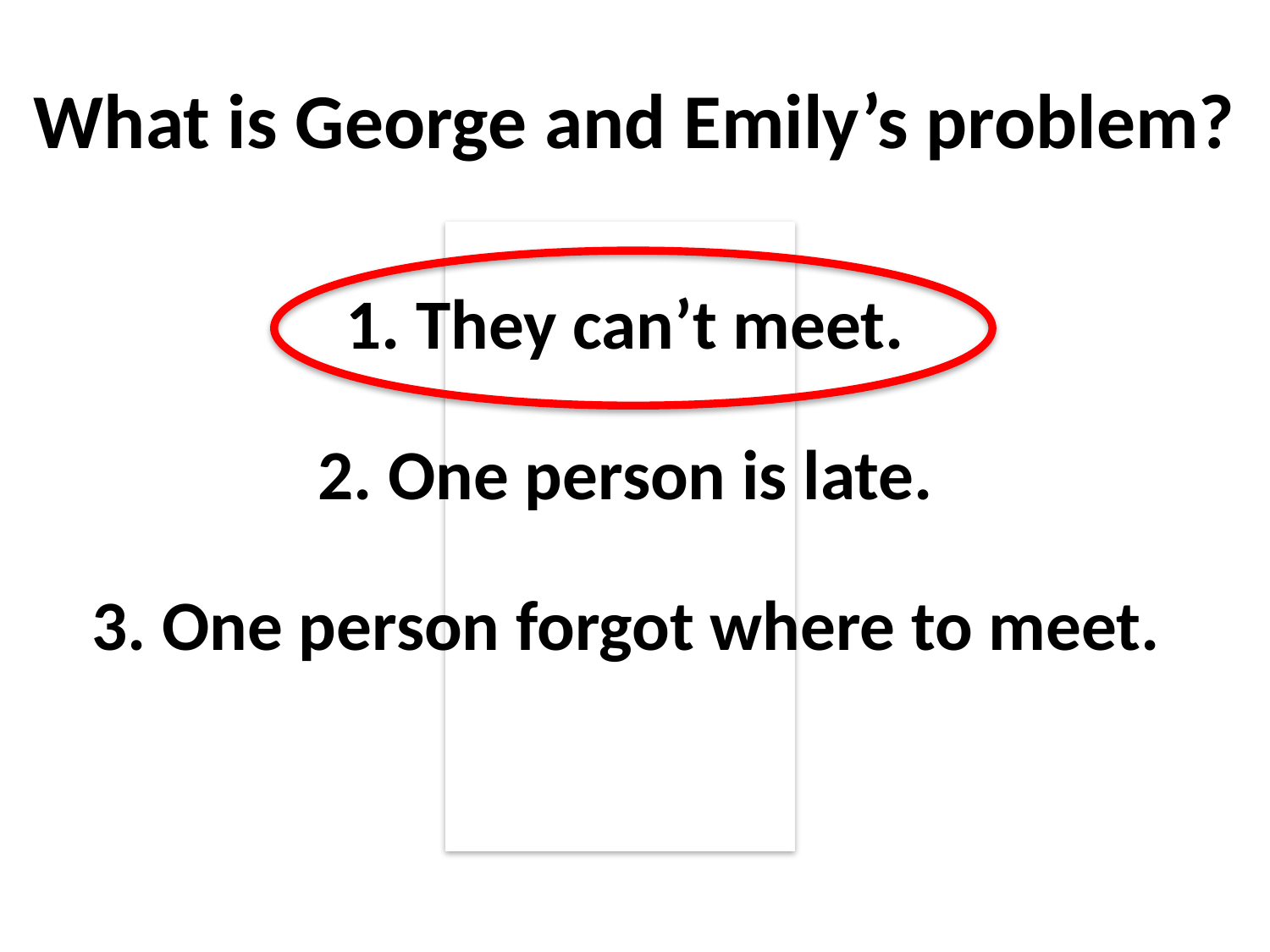

# What is George and Emily’s problem?

1. They can’t meet.
2. One person is late.
3. One person forgot where to meet.